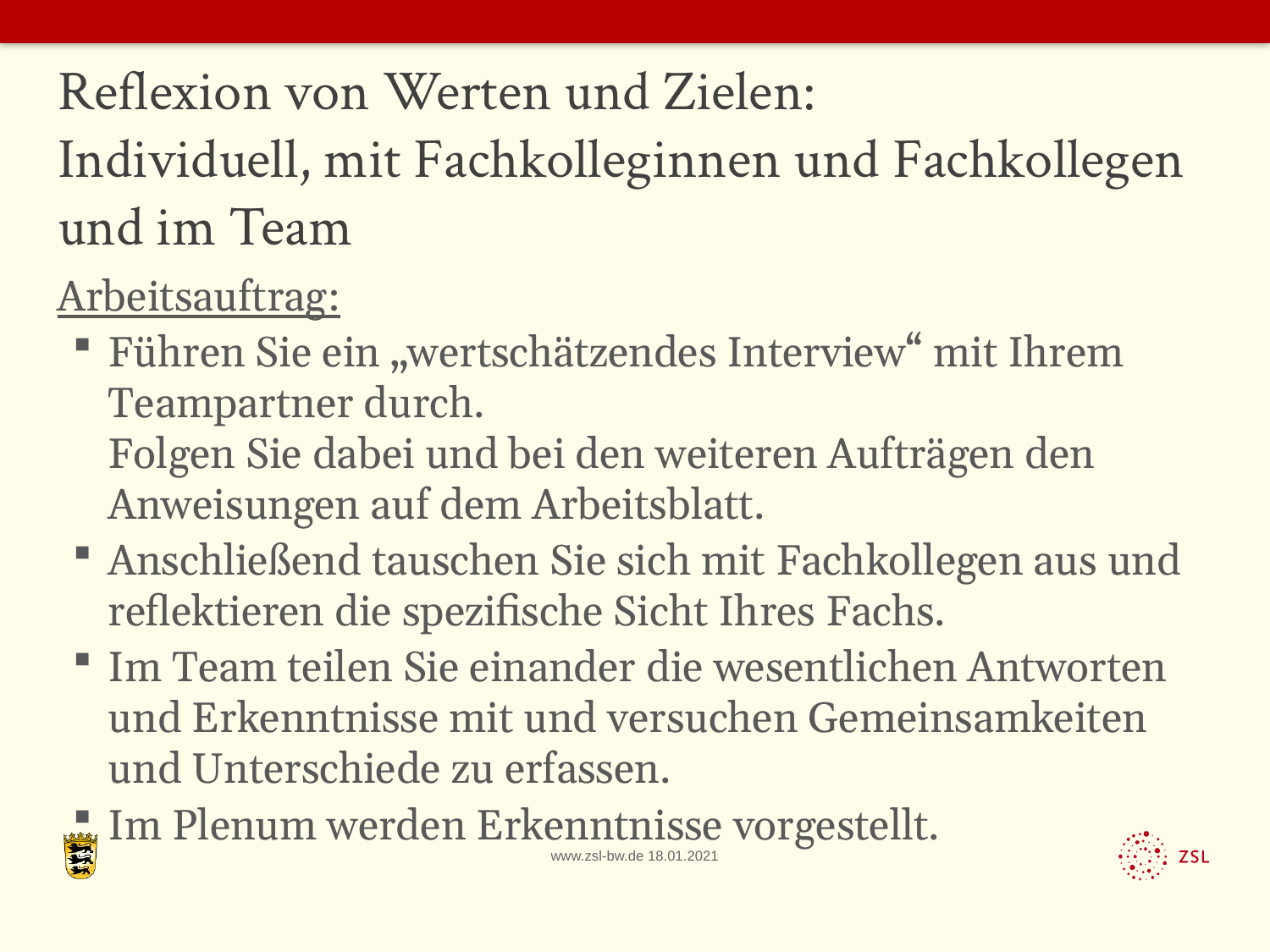

# Reflexion von Werten und Zielen: Individuell, mit Fachkolleginnen und Fachkollegen und im Team
Arbeitsauftrag:
Führen Sie ein „wertschätzendes Interview“ mit Ihrem Teampartner durch.
Folgen Sie dabei und bei den weiteren Aufträgen den Anweisungen auf dem Arbeitsblatt.
Anschließend tauschen Sie sich mit Fachkollegen aus und reflektieren die spezifische Sicht Ihres Fachs.
Im Team teilen Sie einander die wesentlichen Antworten und Erkenntnisse mit und versuchen Gemeinsamkeiten und Unterschiede zu erfassen.
Im Plenum werden Erkenntnisse vorgestellt.